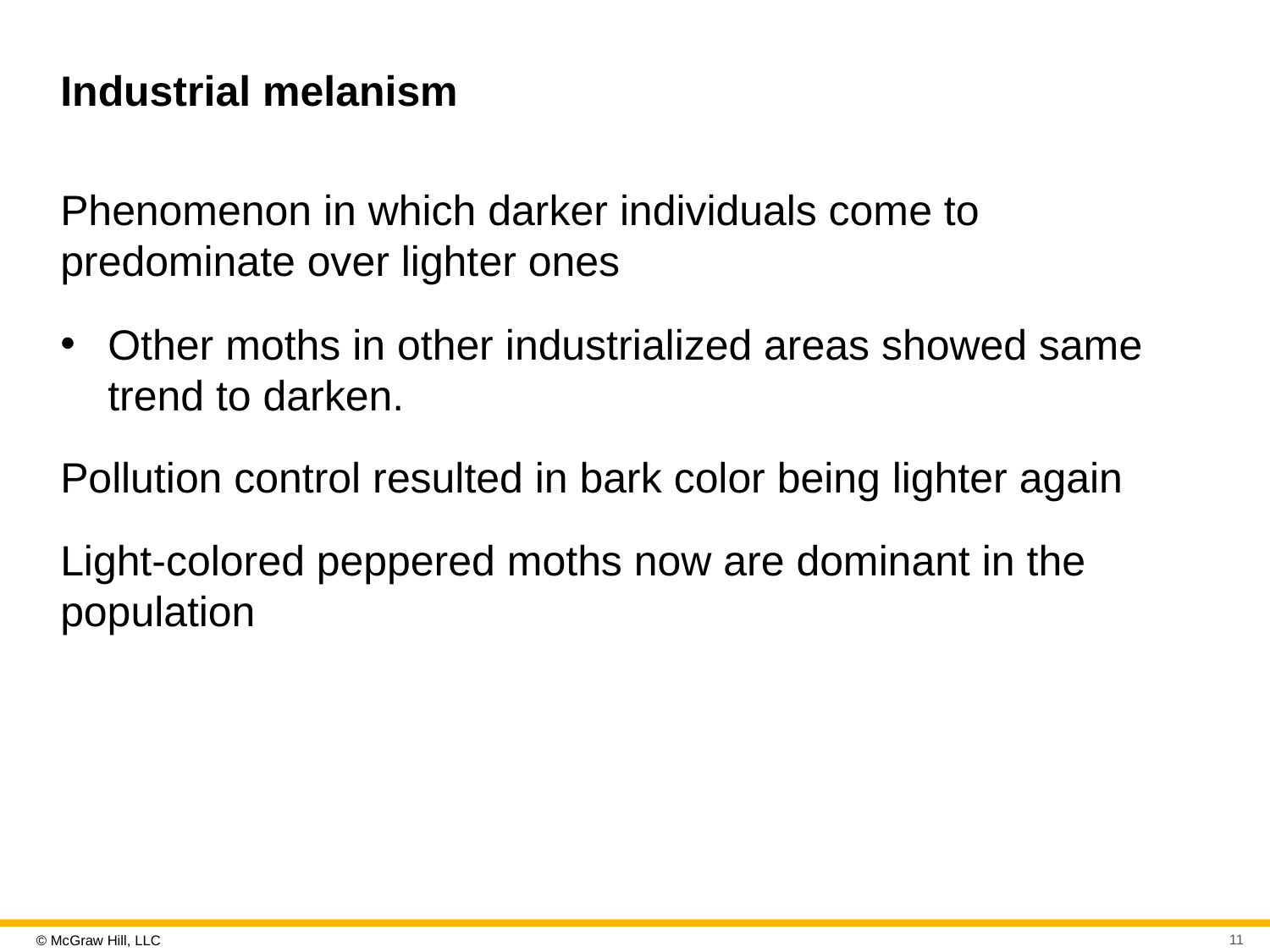

# Industrial melanism
Phenomenon in which darker individuals come to predominate over lighter ones
Other moths in other industrialized areas showed same trend to darken.
Pollution control resulted in bark color being lighter again
Light-colored peppered moths now are dominant in the population
11